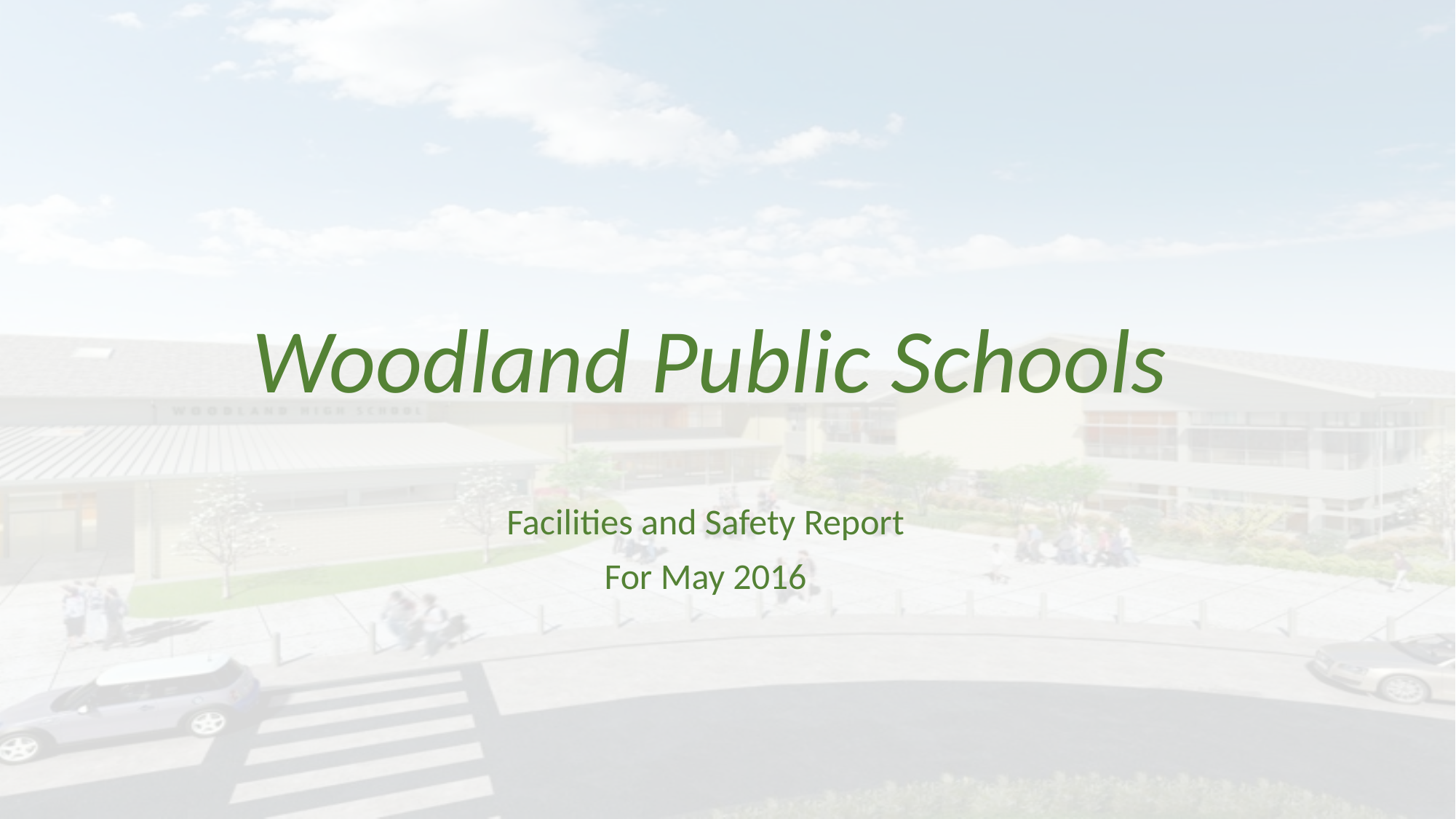

# Woodland Public Schools
Facilities and Safety Report
For May 2016